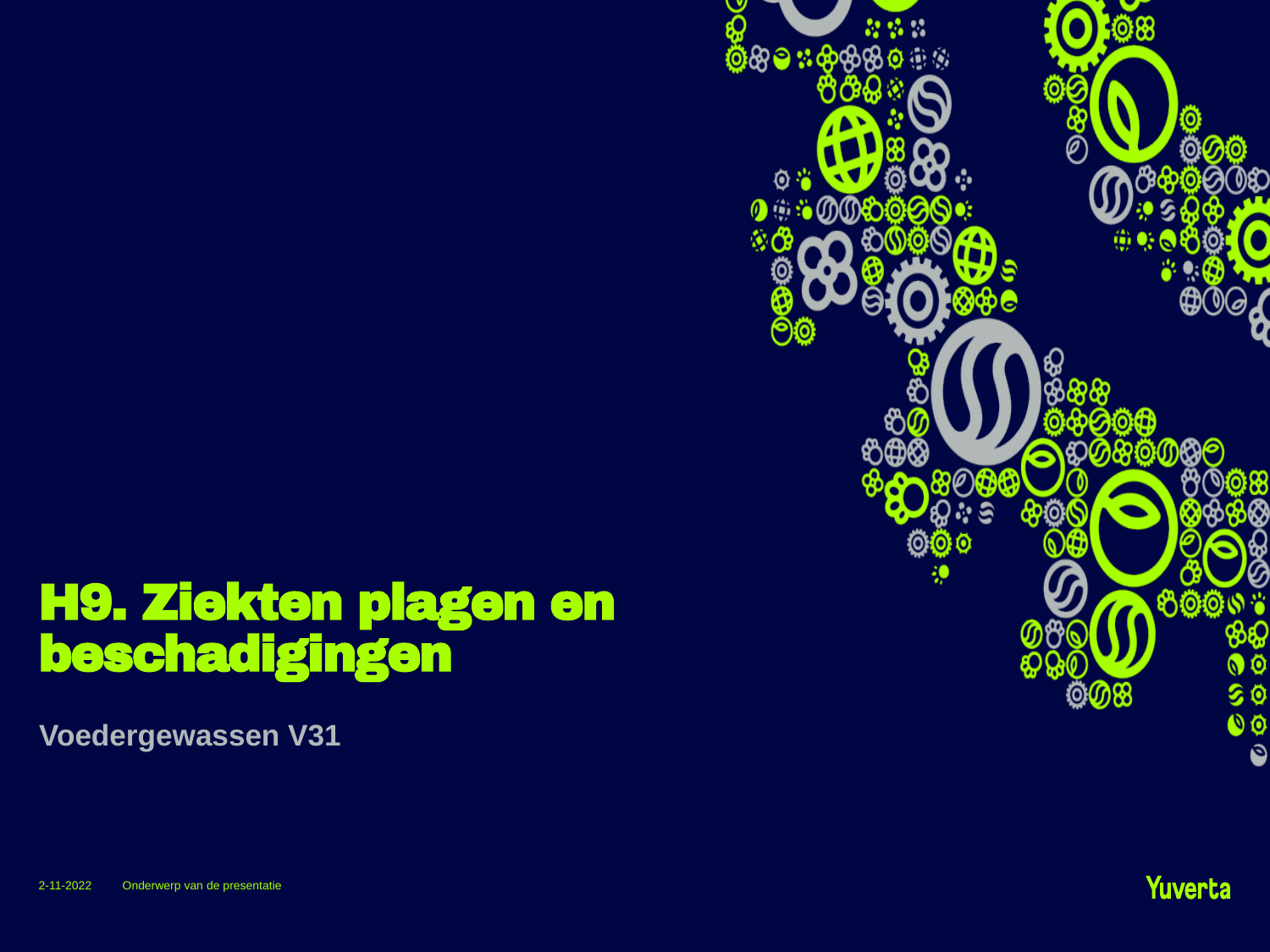

# H9. Ziekten plagen en beschadigingen
Voedergewassen V31
2-11-2022
Onderwerp van de presentatie